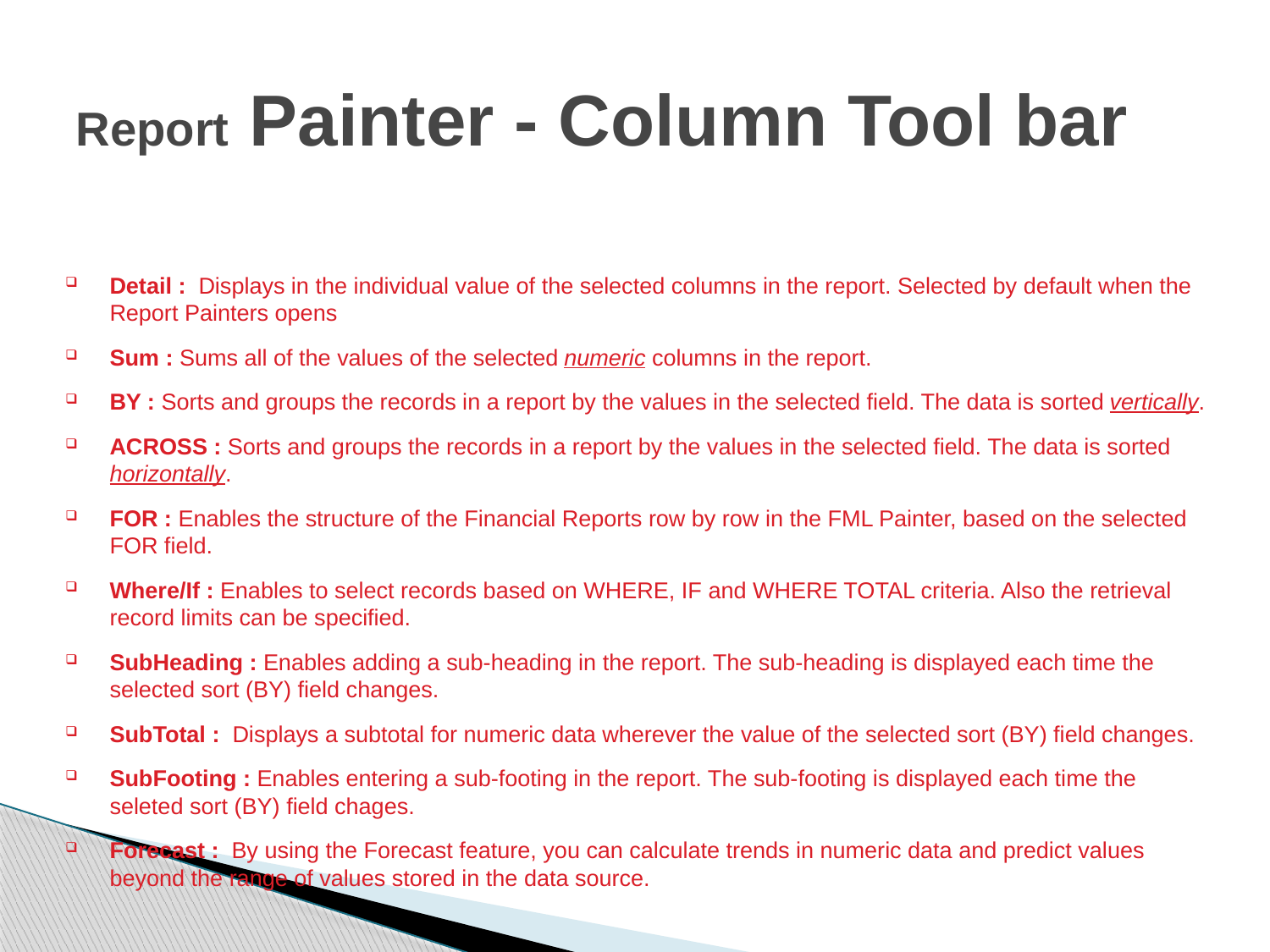

# Report Painter - Column Tool bar
Detail :  Displays in the individual value of the selected columns in the report. Selected by default when the Report Painters opens
Sum : Sums all of the values of the selected numeric columns in the report.
BY : Sorts and groups the records in a report by the values in the selected field. The data is sorted vertically.
ACROSS : Sorts and groups the records in a report by the values in the selected field. The data is sorted horizontally.
FOR : Enables the structure of the Financial Reports row by row in the FML Painter, based on the selected FOR field.
Where/If : Enables to select records based on WHERE, IF and WHERE TOTAL criteria. Also the retrieval record limits can be specified.
SubHeading : Enables adding a sub-heading in the report. The sub-heading is displayed each time the selected sort (BY) field changes.
SubTotal :  Displays a subtotal for numeric data wherever the value of the selected sort (BY) field changes.
SubFooting : Enables entering a sub-footing in the report. The sub-footing is displayed each time the seleted sort (BY) field chages.
Forecast :  By using the Forecast feature, you can calculate trends in numeric data and predict values beyond the range of values stored in the data source.

27